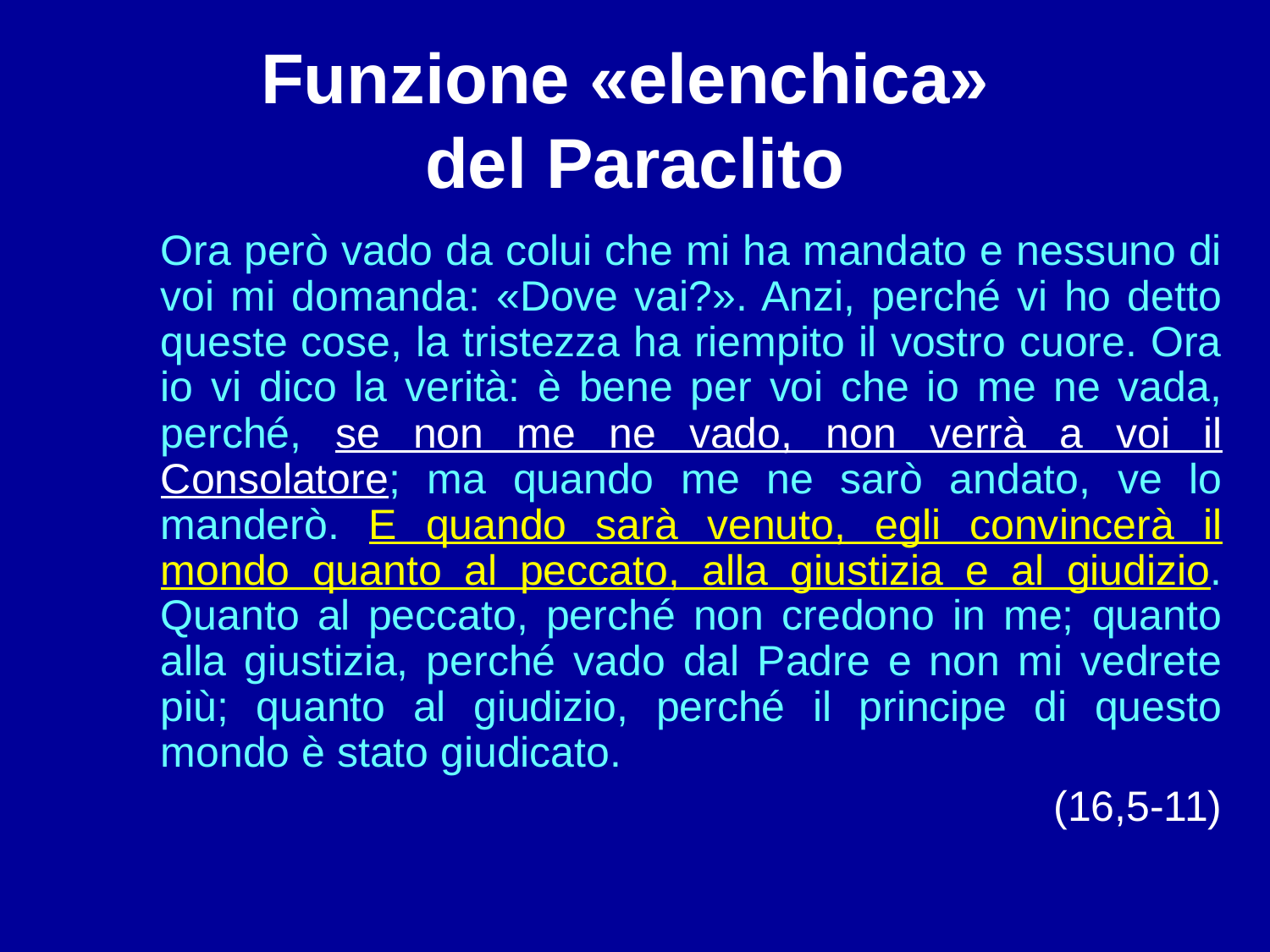

# Funzione «elenchica» del Paraclito
	Ora però vado da colui che mi ha mandato e nessuno di voi mi domanda: «Dove vai?». Anzi, perché vi ho detto queste cose, la tristezza ha riempito il vostro cuore. Ora io vi dico la verità: è bene per voi che io me ne vada, perché, se non me ne vado, non verrà a voi il Consolatore; ma quando me ne sarò andato, ve lo manderò. E quando sarà venuto, egli convincerà il mondo quanto al peccato, alla giustizia e al giudizio. Quanto al peccato, perché non credono in me; quanto alla giustizia, perché vado dal Padre e non mi vedrete più; quanto al giudizio, perché il principe di questo mondo è stato giudicato.
	(16,5-11)